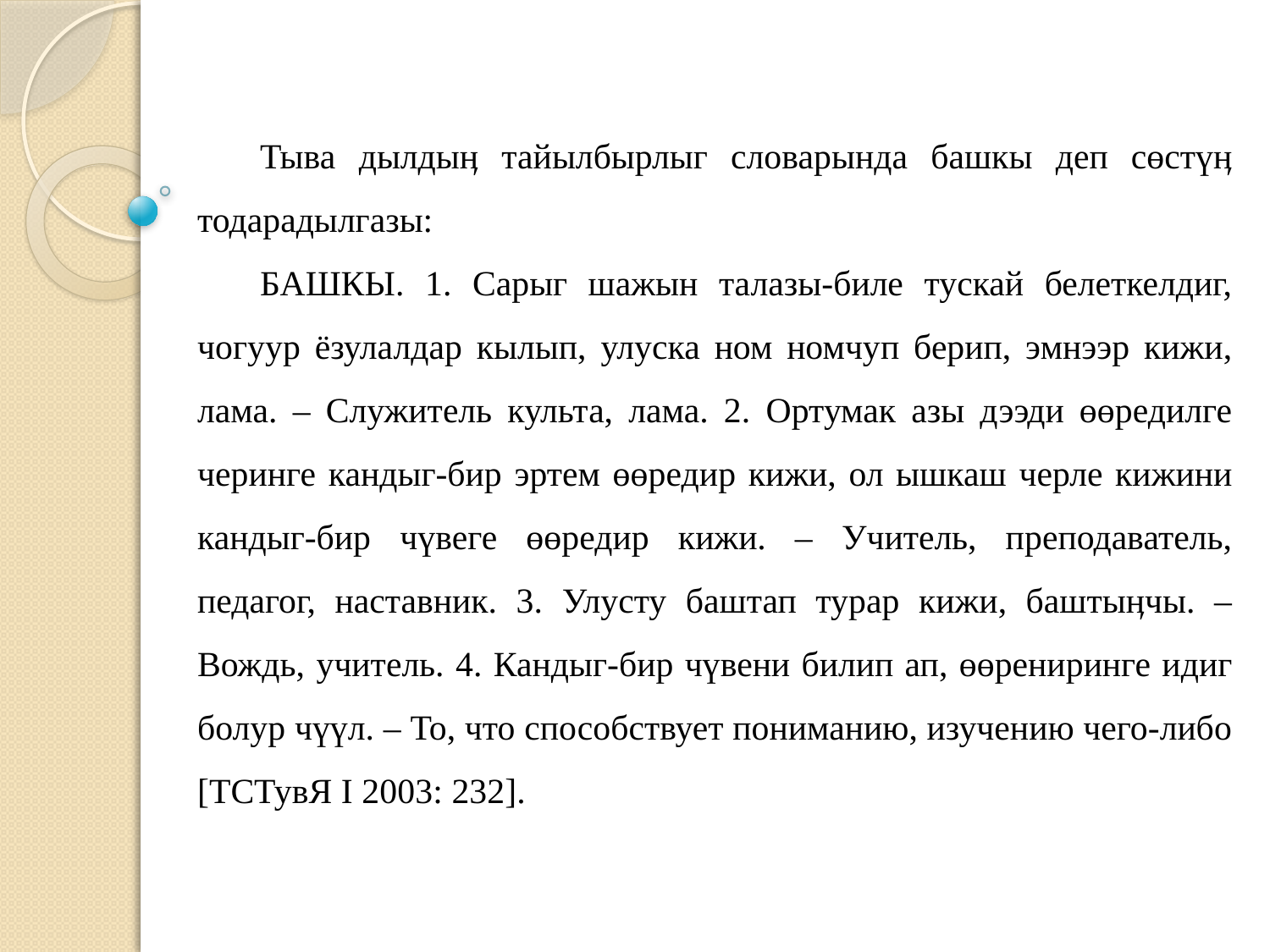

Тыва дылдыӊ тайылбырлыг словарында башкы деп сөстүӊ тодарадылгазы:
БАШКЫ. 1. Сарыг шажын талазы-биле тускай белеткелдиг, чогуур ёзулалдар кылып, улуска ном номчуп берип, эмнээр кижи, лама. – Служитель культа, лама. 2. Ортумак азы дээди өөредилге черинге кандыг-бир эртем өөредир кижи, ол ышкаш черле кижини кандыг-бир чүвеге өөредир кижи. – Учитель, преподаватель, педагог, наставник. 3. Улусту баштап турар кижи, баштыӊчы. – Вождь, учитель. 4. Кандыг-бир чүвени билип ап, өөрениринге идиг болур чүүл. – То, что способствует пониманию, изучению чего-либо [ТСТувЯ I 2003: 232].